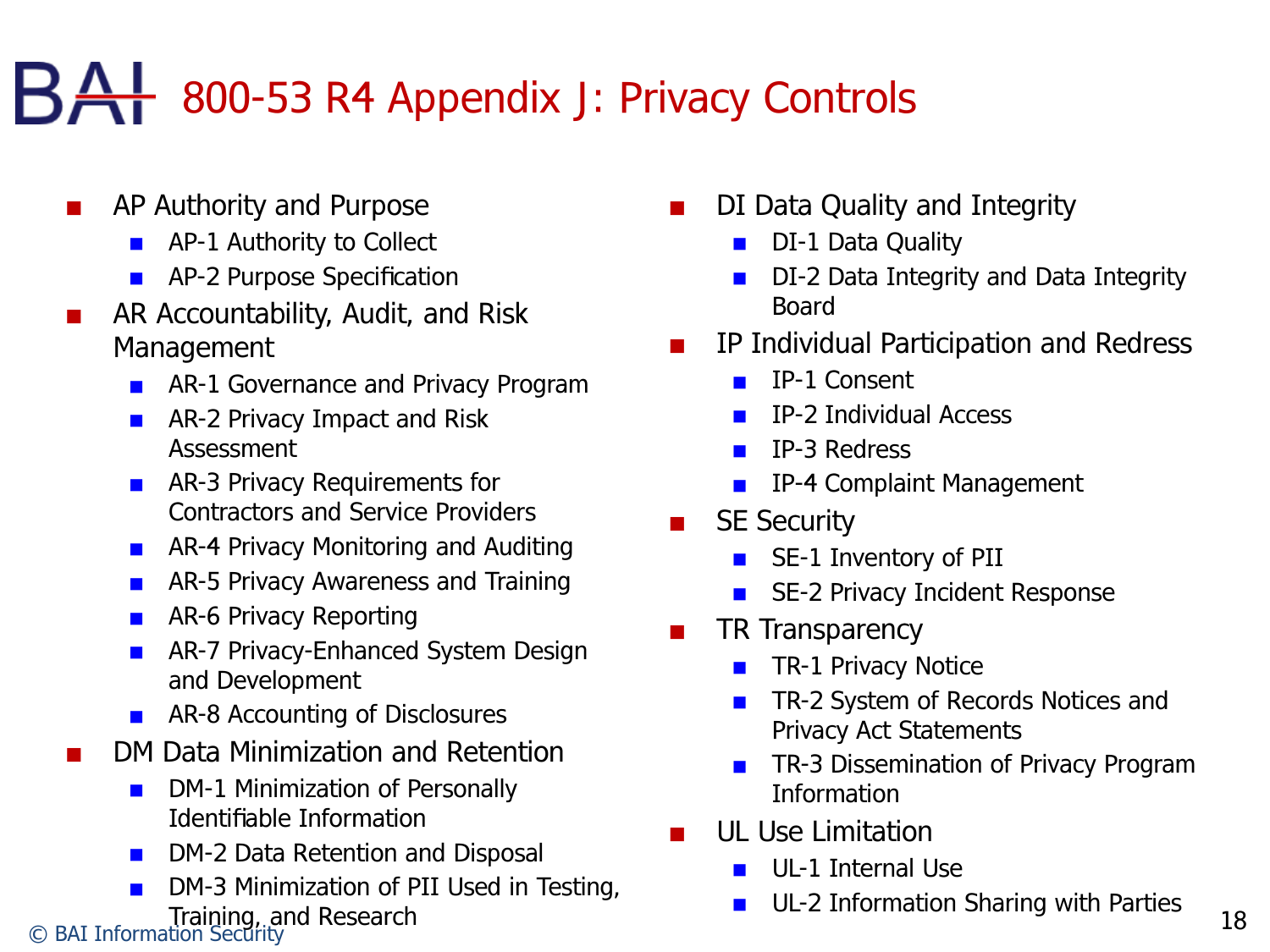

# 800-53 R4 Appendix J: Privacy Controls
AP Authority and Purpose
AP-1 Authority to Collect
AP-2 Purpose Specification
AR Accountability, Audit, and Risk Management
AR-1 Governance and Privacy Program
AR-2 Privacy Impact and Risk Assessment
AR-3 Privacy Requirements for Contractors and Service Providers
AR-4 Privacy Monitoring and Auditing
AR-5 Privacy Awareness and Training
AR-6 Privacy Reporting
AR-7 Privacy-Enhanced System Design and Development
AR-8 Accounting of Disclosures
DM Data Minimization and Retention
DM-1 Minimization of Personally Identifiable Information
DM-2 Data Retention and Disposal
DM-3 Minimization of PII Used in Testing, Training, and Research

DI Data Quality and Integrity
DI-1 Data Quality
DI-2 Data Integrity and Data Integrity Board
IP Individual Participation and Redress
IP-1 Consent
IP-2 Individual Access
IP-3 Redress
IP-4 Complaint Management
SE Security
SE-1 Inventory of PII
SE-2 Privacy Incident Response
TR Transparency
TR-1 Privacy Notice
TR-2 System of Records Notices and Privacy Act Statements
TR-3 Dissemination of Privacy Program Information
UL Use Limitation
UL-1 Internal Use
UL-2 Information Sharing with Parties